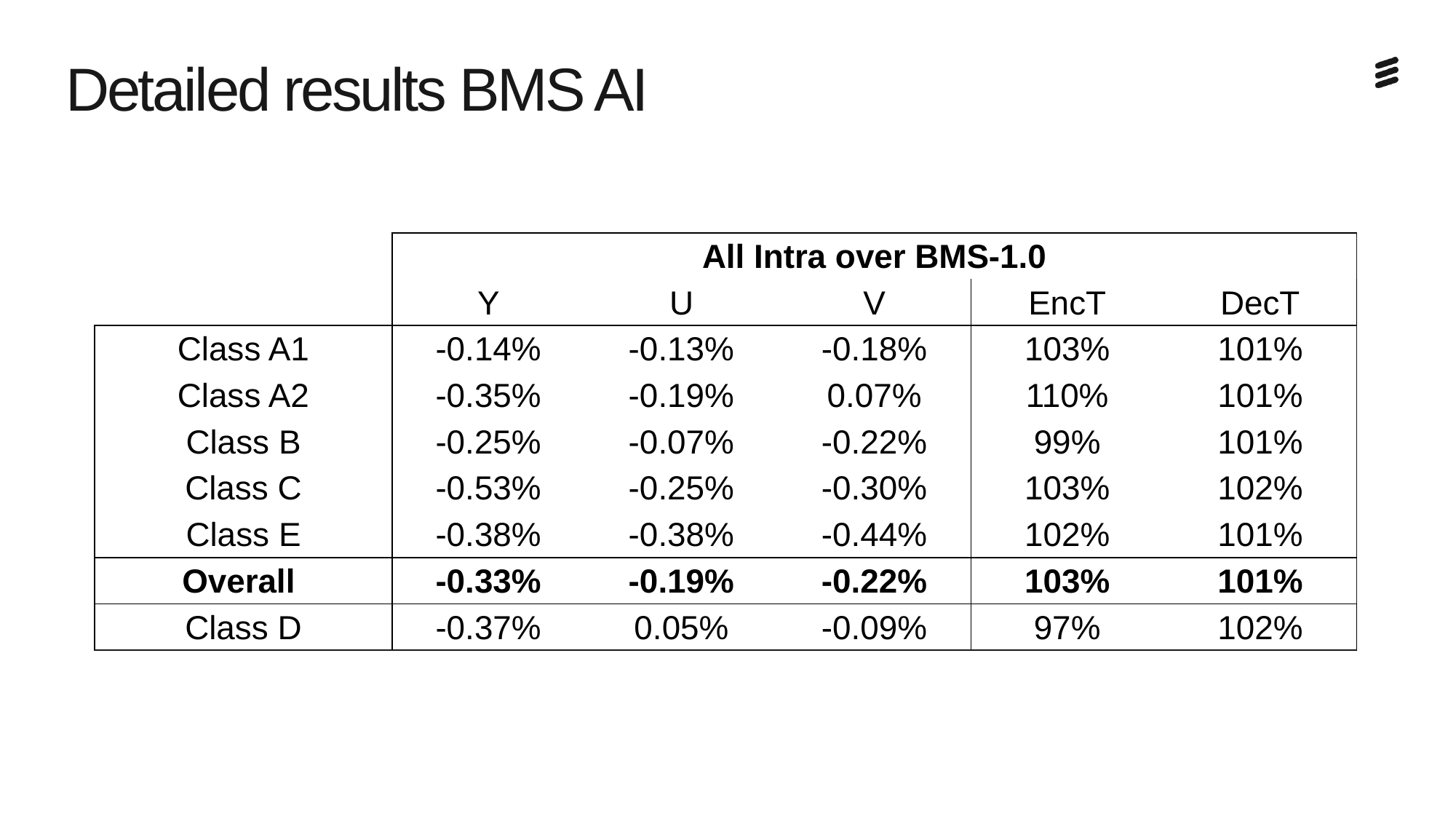

# Detailed results BMS AI
|  | All Intra over BMS-1.0 |  |  |  |  |
| --- | --- | --- | --- | --- | --- |
|  | Y | U | V | EncT | DecT |
| Class A1 | -0.14% | -0.13% | -0.18% | 103% | 101% |
| Class A2 | -0.35% | -0.19% | 0.07% | 110% | 101% |
| Class B | -0.25% | -0.07% | -0.22% | 99% | 101% |
| Class C | -0.53% | -0.25% | -0.30% | 103% | 102% |
| Class E | -0.38% | -0.38% | -0.44% | 102% | 101% |
| Overall | -0.33% | -0.19% | -0.22% | 103% | 101% |
| Class D | -0.37% | 0.05% | -0.09% | 97% | 102% |